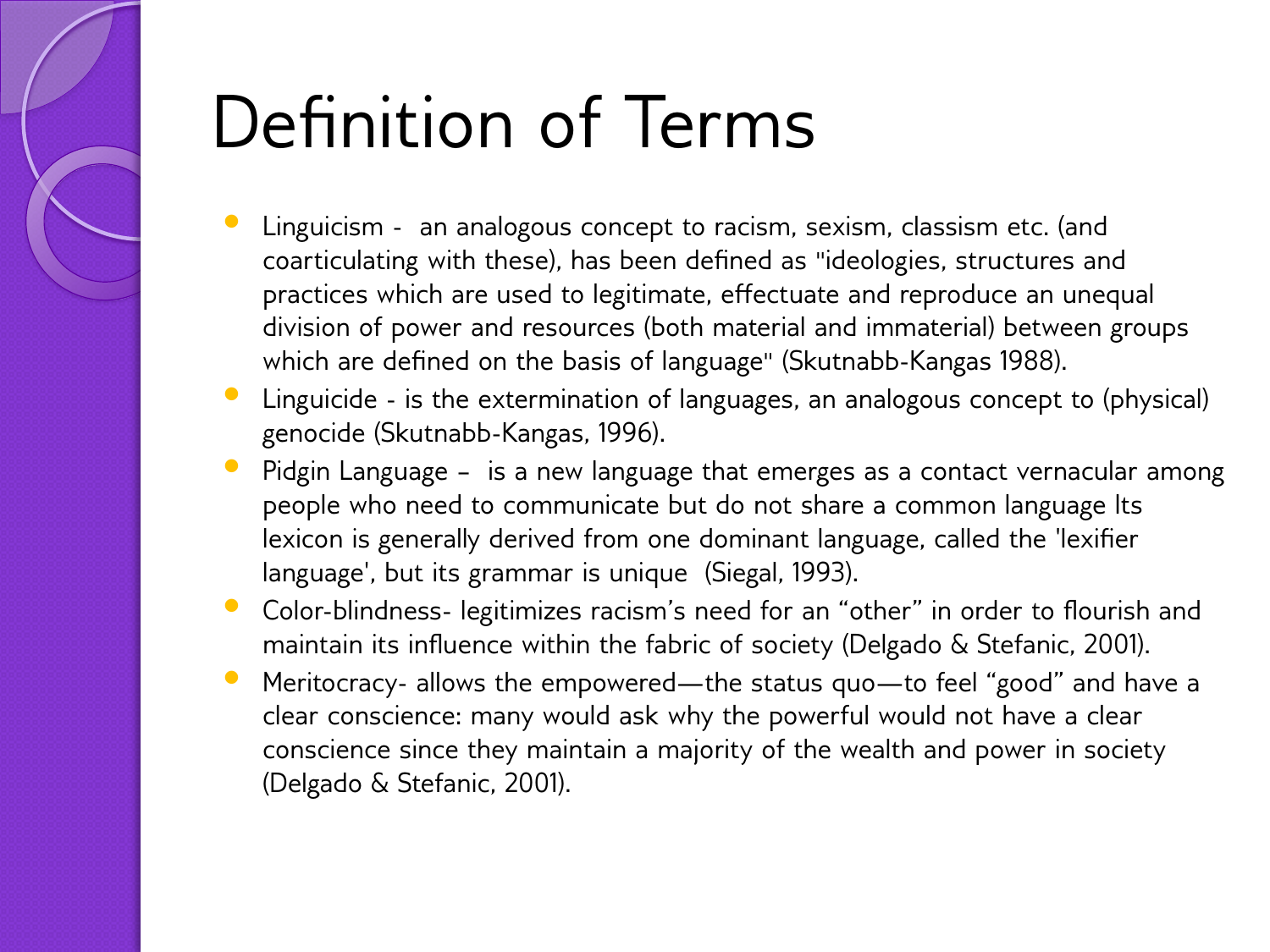

# Definition of Terms
Linguicism -  an analogous concept to racism, sexism, classism etc. (and coarticulating with these), has been defined as "ideologies, structures and practices which are used to legitimate, effectuate and reproduce an unequal division of power and resources (both material and immaterial) between groups which are defined on the basis of language" (Skutnabb-Kangas 1988).
Linguicide - is the extermination of languages, an analogous concept to (physical) genocide (Skutnabb-Kangas, 1996).
Pidgin Language –  is a new language that emerges as a contact vernacular among people who need to communicate but do not share a common language Its lexicon is generally derived from one dominant language, called the 'lexifier language', but its grammar is unique  (Siegal, 1993).
Color-blindness- legitimizes racism’s need for an “other” in order to flourish and maintain its influence within the fabric of society (Delgado & Stefanic, 2001).
Meritocracy- allows the empowered—the status quo—to feel “good” and have a clear conscience: many would ask why the powerful would not have a clear conscience since they maintain a majority of the wealth and power in society (Delgado & Stefanic, 2001).